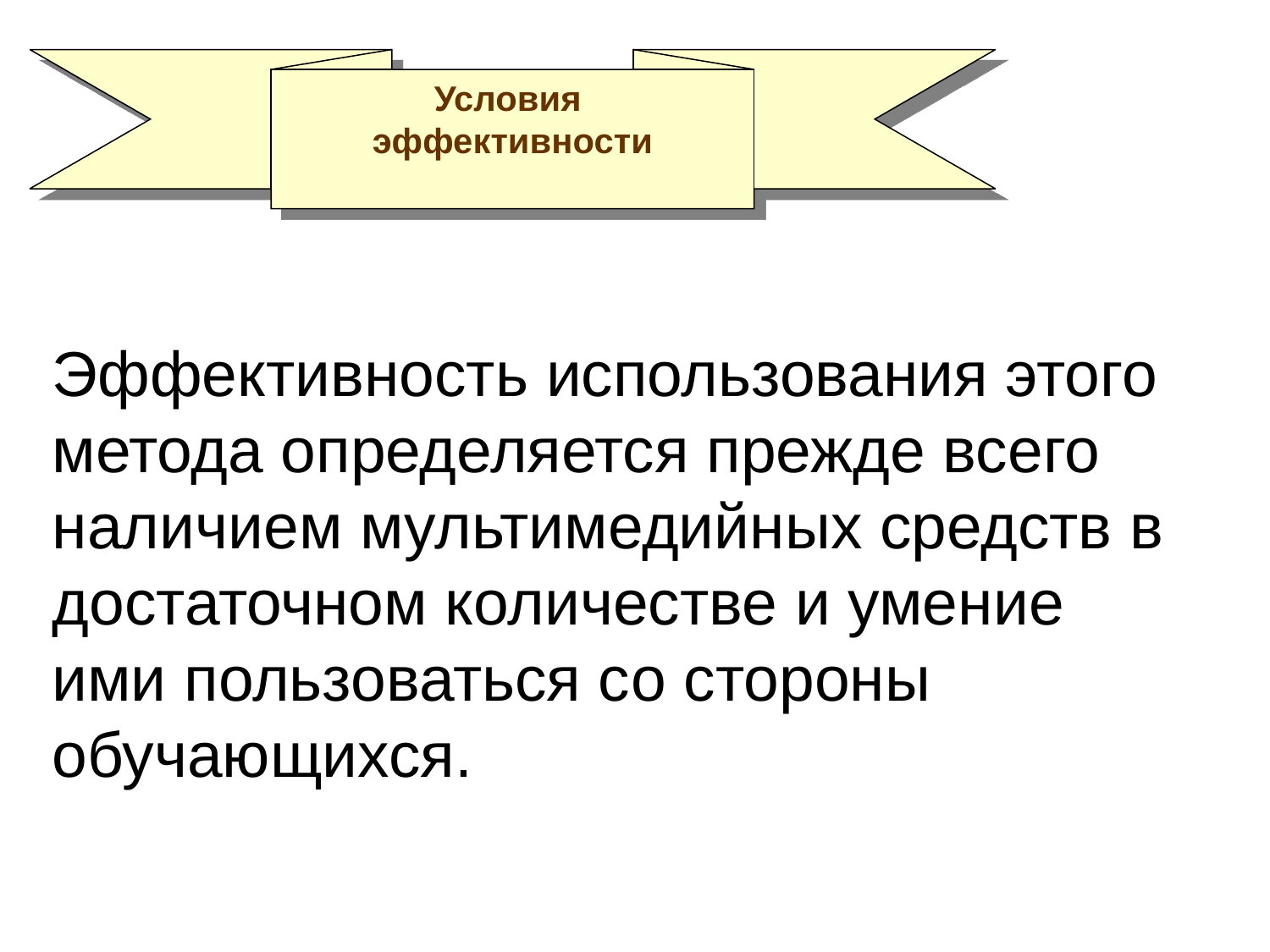

Условия
эффективности
Эффективность использования этого метода определяется прежде всего наличием мультимедийных средств в достаточном количестве и умение ими пользоваться со стороны обучающихся.